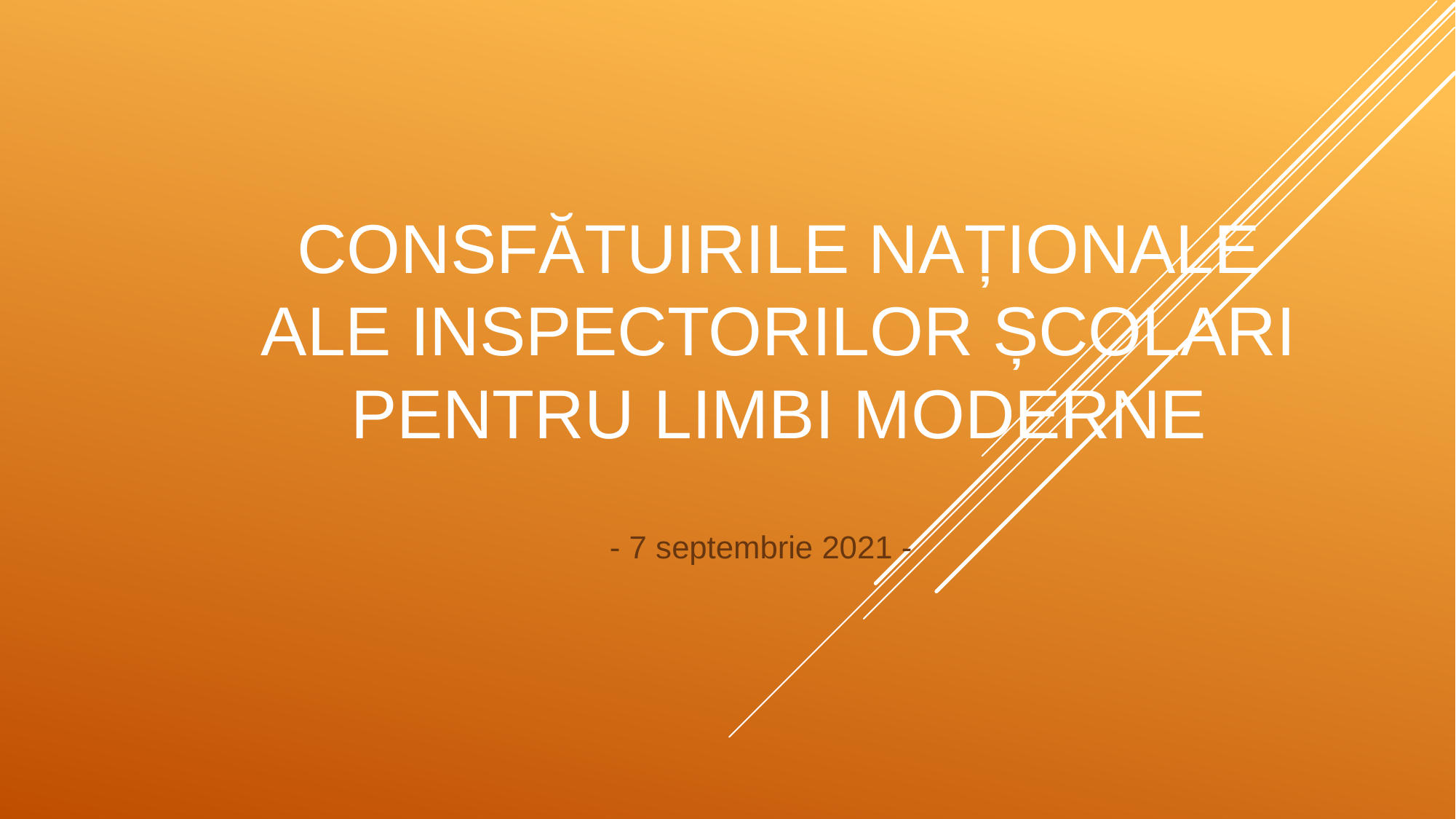

# CONSFĂTUIRILE NAȚIONALE ALE INSPECTORILOR ȘCOLARI PENTRU LIMBI MODERNE

 - 7 septembrie 2021 -